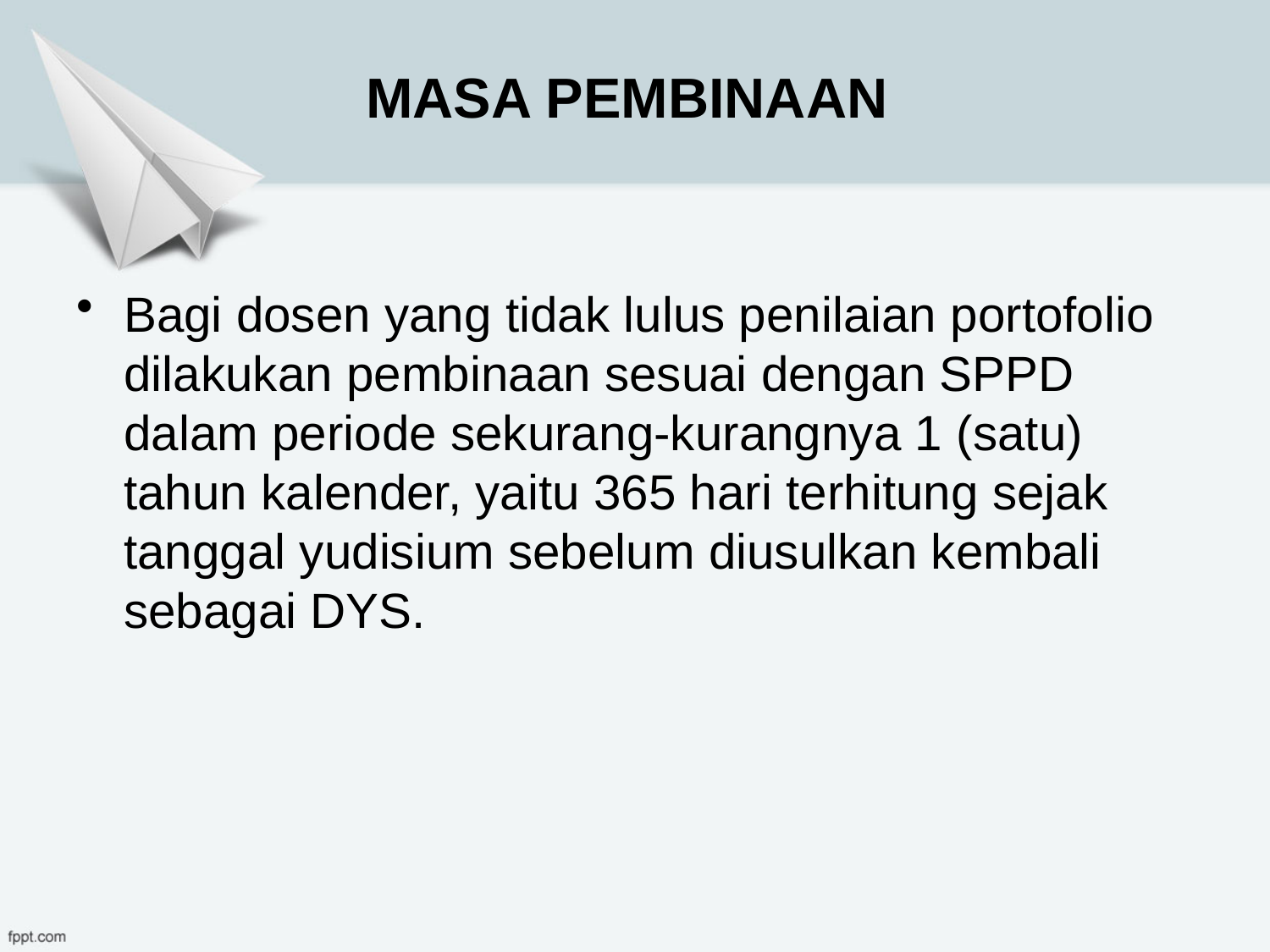

# MASA PEMBINAAN
Bagi dosen yang tidak lulus penilaian portofolio dilakukan pembinaan sesuai dengan SPPD dalam periode sekurang-kurangnya 1 (satu) tahun kalender, yaitu 365 hari terhitung sejak tanggal yudisium sebelum diusulkan kembali sebagai DYS.